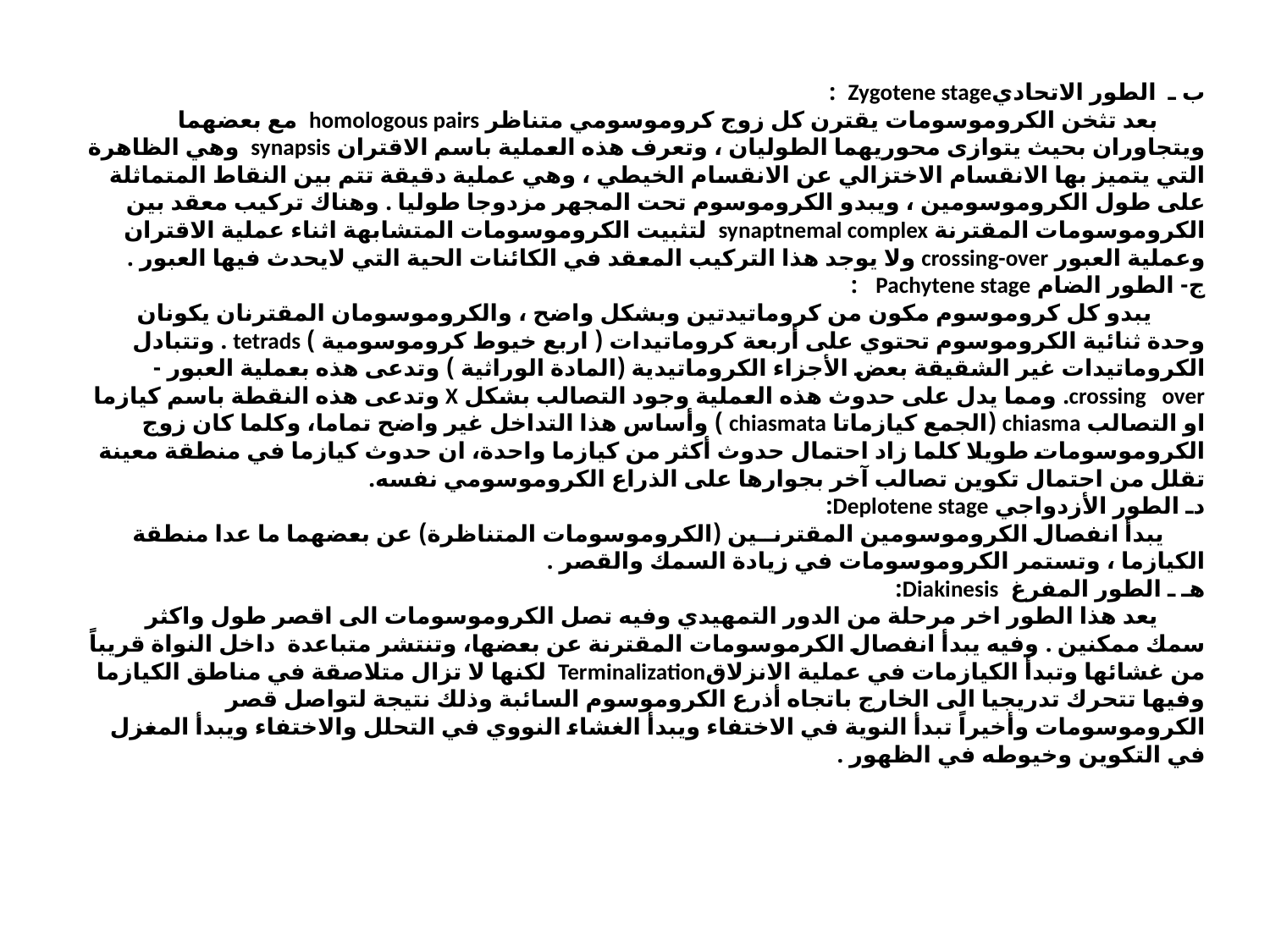

# ب ـ  الطور الاتحاديZygotene stage  : بعد تثخن الكروموسومات يقترن كل زوج كروموسومي متناظر homologous pairs  مع بعضهما ويتجاوران بحيث يتوازى محوريهما الطوليان ، وتعرف هذه العملية باسم الاقتران synapsis  وهي الظاهرة التي يتميز بها الانقسام الاختزالي عن الانقسام الخيطي ، وهي عملية دقيقة تتم بين النقاط المتماثلة على طول الكروموسومين ، ويبدو الكروموسوم تحت المجهر مزدوجا طوليا . وهناك تركيب معقد بين الكروموسومات المقترنة synaptnemal complex  لتثبيت الكروموسومات المتشابهة اثناء عملية الاقتران وعملية العبور crossing-over ولا يوجد هذا التركيب المعقد في الكائنات الحية التي لايحدث فيها العبور . ج- الطور الضام Pachytene stage   : يبدو كل كروموسوم مكون من كروماتيدتين وبشكل واضح ، والكروموسومان المقترنان يكونان وحدة ثنائية الكروموسوم تحتوي على أربعة كروماتيدات ( اربع خيوط كروموسومية ) tetrads . وتتبادل الكروماتيدات غير الشقيقة بعض الأجزاء الكروماتيدية (المادة الوراثية ) وتدعى هذه بعملية العبور -crossing   over. ومما يدل على حدوث هذه العملية وجود التصالب بشكل X وتدعى هذه النقطة باسم كيازما او التصالب chiasma (الجمع كيازماتا chiasmata ) وأساس هذا التداخل غير واضح تماما، وكلما كان زوج   الكروموسومات طويلا كلما زاد احتمال حدوث أكثر من كيازما واحدة، ان حدوث كيازما في منطقة معينة تقلل من احتمال تكوين تصالب آخر بجوارها على الذراع الكروموسومي نفسه. دـ الطور الأزدواجي Deplotene stage: يبدأ انفصال الكروموسومين المقترنــين (الكروموسومات المتناظرة) عن بعضهما ما عدا منطقة الكيازما ، وتستمر الكروموسومات في زيادة السمك والقصر . هـ ـ الطور المفرغ  Diakinesis: يعد هذا الطور اخر مرحلة من الدور التمهيدي وفيه تصل الكروموسومات الى اقصر طول واكثر سمك ممكنين . وفيه يبدأ انفصال الكرموسومات المقترنة عن بعضها، وتنتشر متباعدة  داخل النواة قريباً من غشائها وتبدأ الكيازمات في عملية الانزلاقTerminalization  لكنها لا تزال متلاصقة في مناطق الكيازما وفيها تتحرك تدريجيا الى الخارج باتجاه أذرع الكروموسوم السائبة وذلك نتيجة لتواصل قصر الكروموسومات وأخيراً تبدأ النوية في الاختفاء ويبدأ الغشاء النووي في التحلل والاختفاء ويبدأ المغزل في التكوين وخيوطه في الظهور .